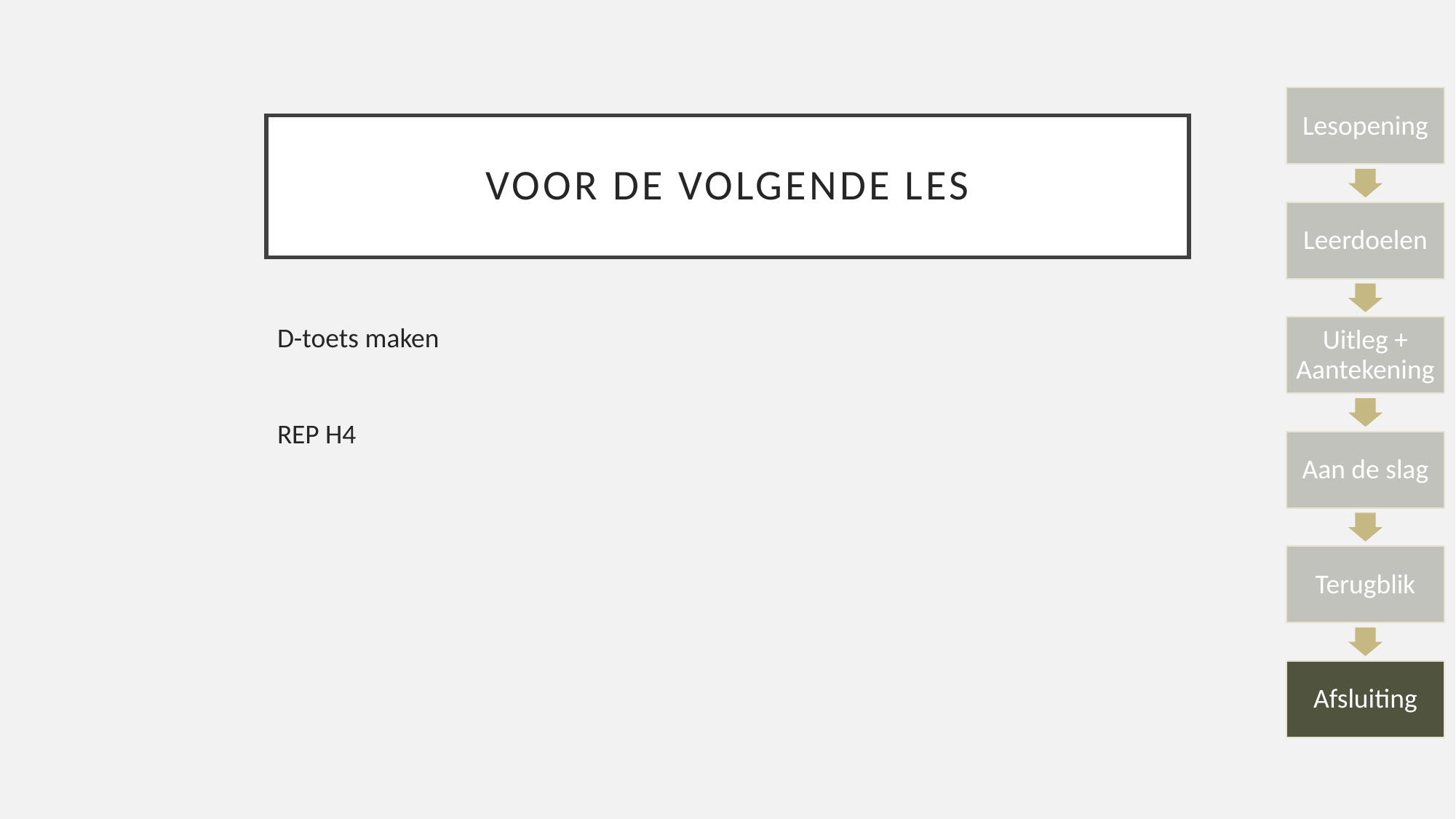

Lesopening

Leerdoelen

Uitleg + Aantekening

Aan de slag

Terugblik

Afsluiting
# Voor de volgende les
D-toets maken

REP H4